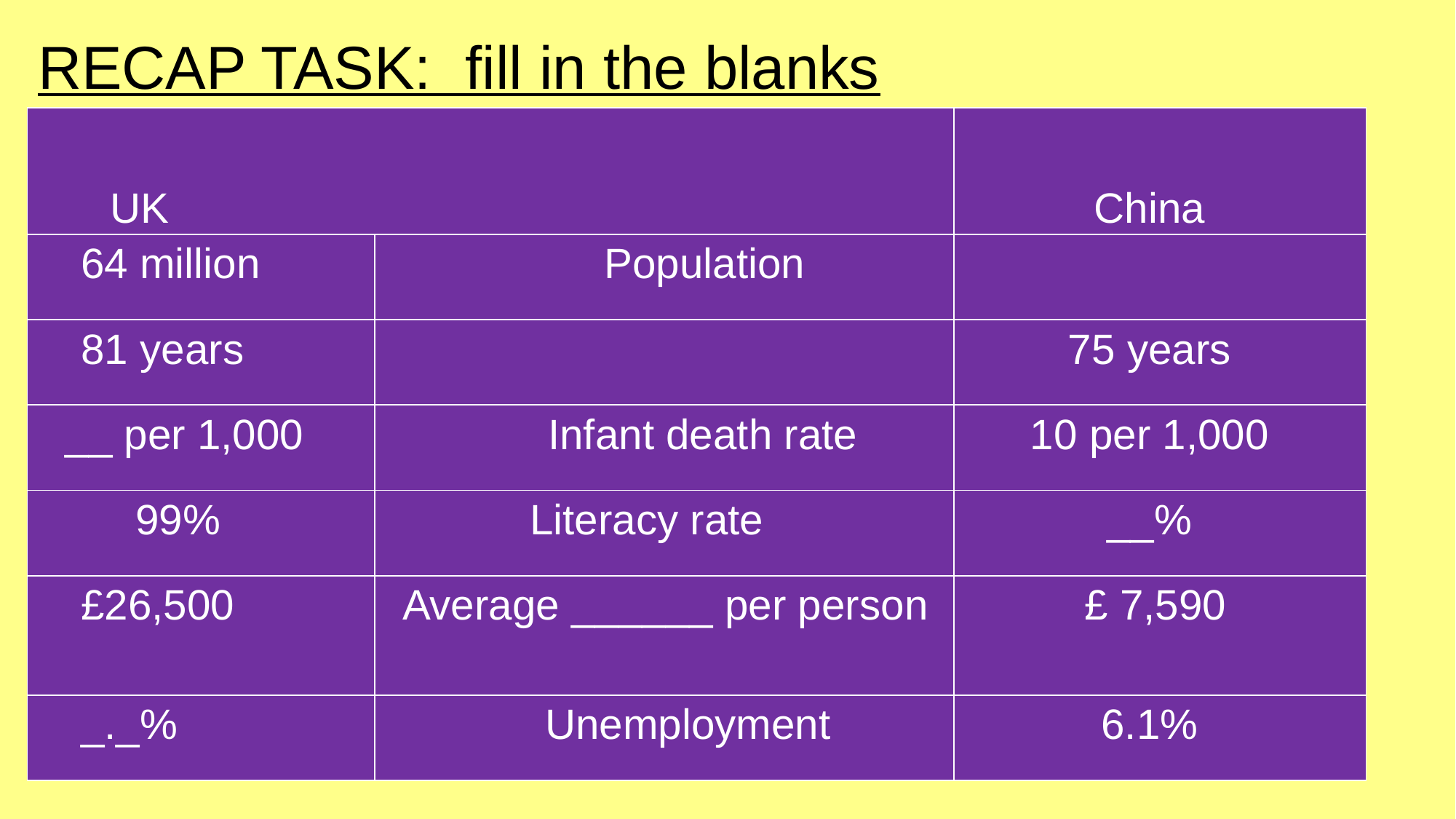

RECAP TASK:  fill in the blanks
| UK |  | China |
| --- | --- | --- |
| 64 million | Population |  |
| 81 years |  | 75 years |
| \_\_ per 1,000 | Infant death rate | 10 per 1,000 |
| 99% | Literacy rate | \_\_% |
| £26,500 | Average \_\_\_\_\_\_ per person | £ 7,590 |
| \_.\_% | Unemployment | 6.1% |